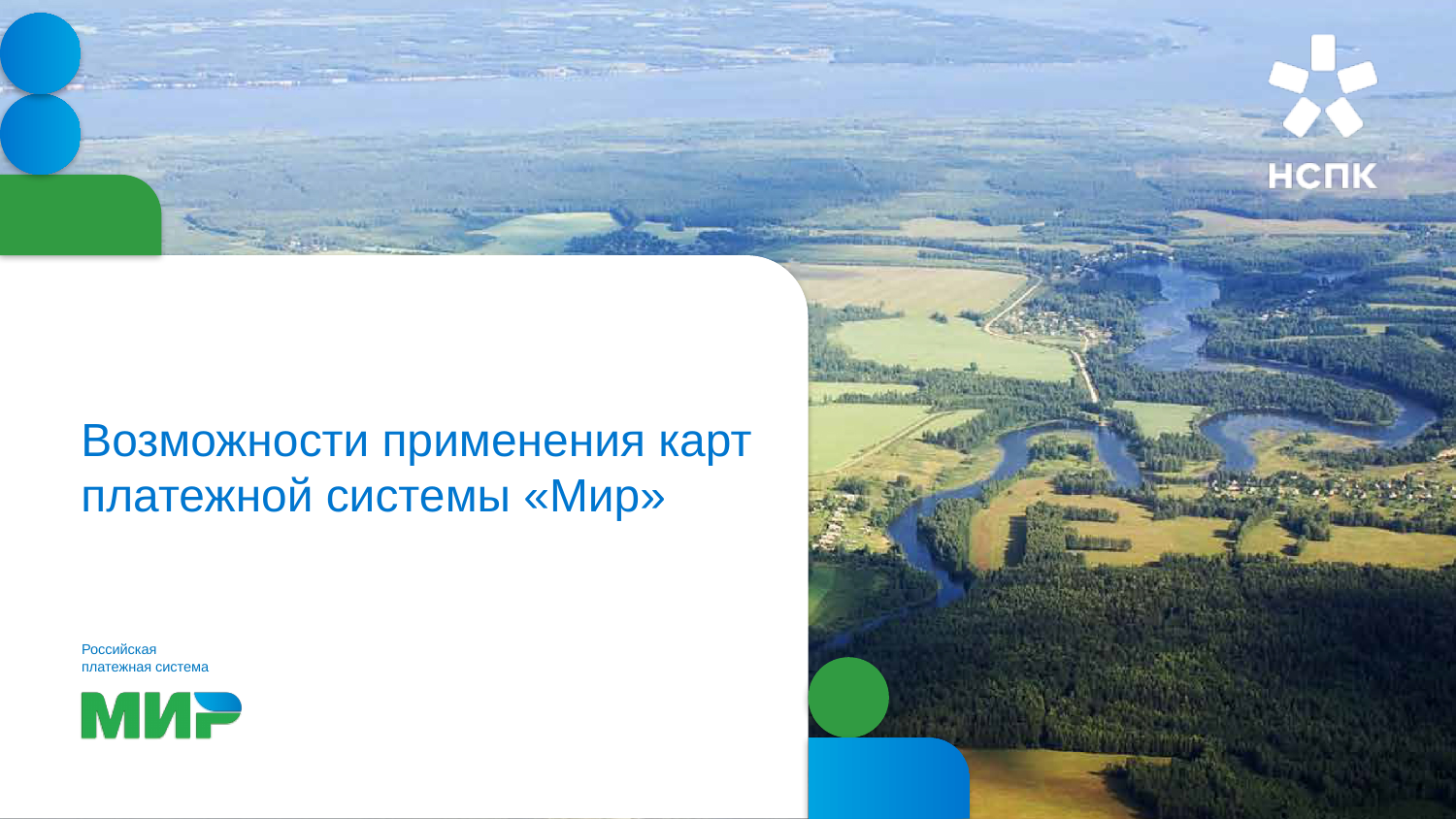

# Возможности применения карт платежной системы «Мир»